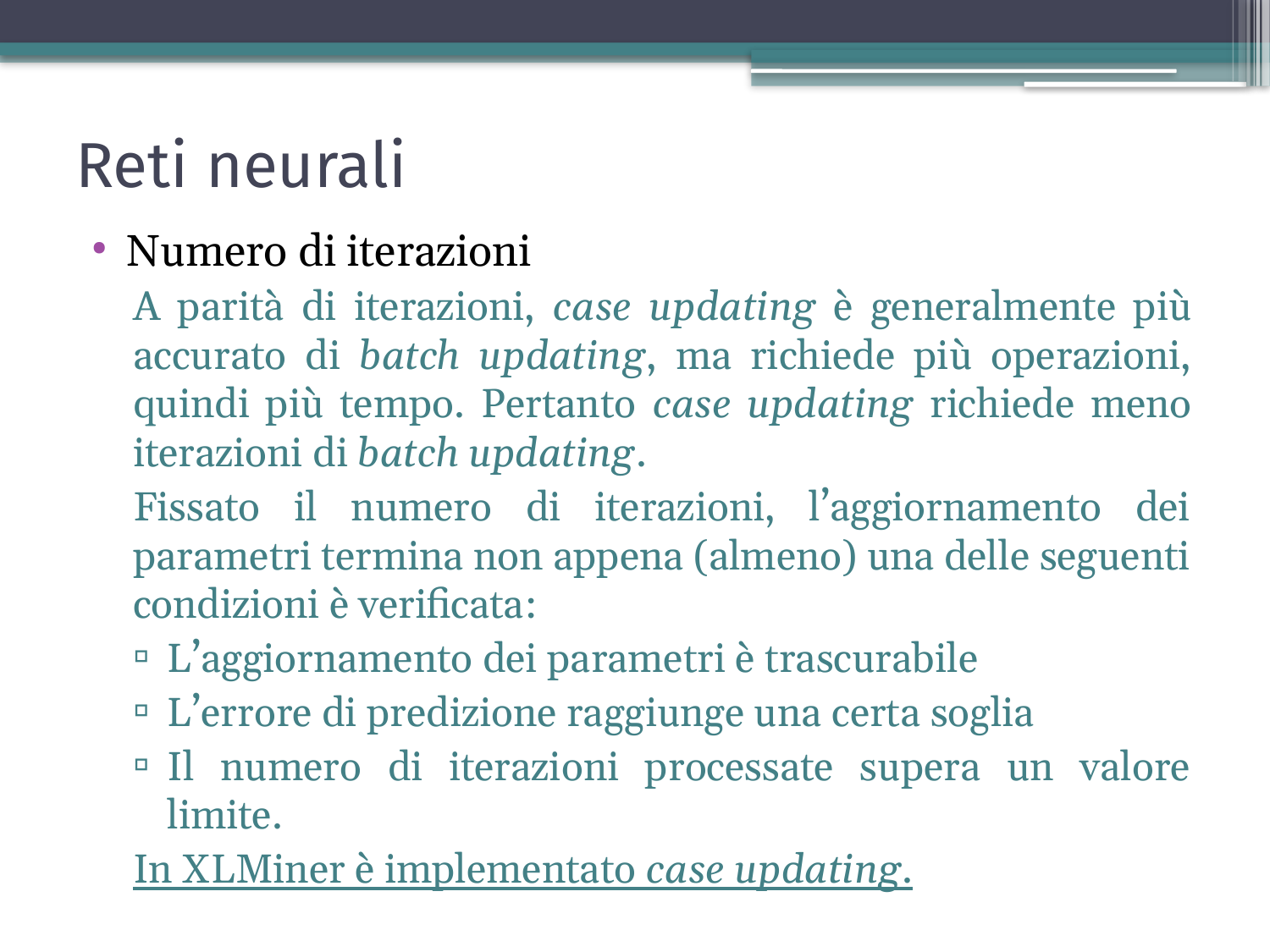

Reti neurali
Numero di iterazioni
A parità di iterazioni, case updating è generalmente più accurato di batch updating, ma richiede più operazioni, quindi più tempo. Pertanto case updating richiede meno iterazioni di batch updating.
Fissato il numero di iterazioni, l’aggiornamento dei parametri termina non appena (almeno) una delle seguenti condizioni è verificata:
L’aggiornamento dei parametri è trascurabile
L’errore di predizione raggiunge una certa soglia
Il numero di iterazioni processate supera un valore limite.
In XLMiner è implementato case updating.